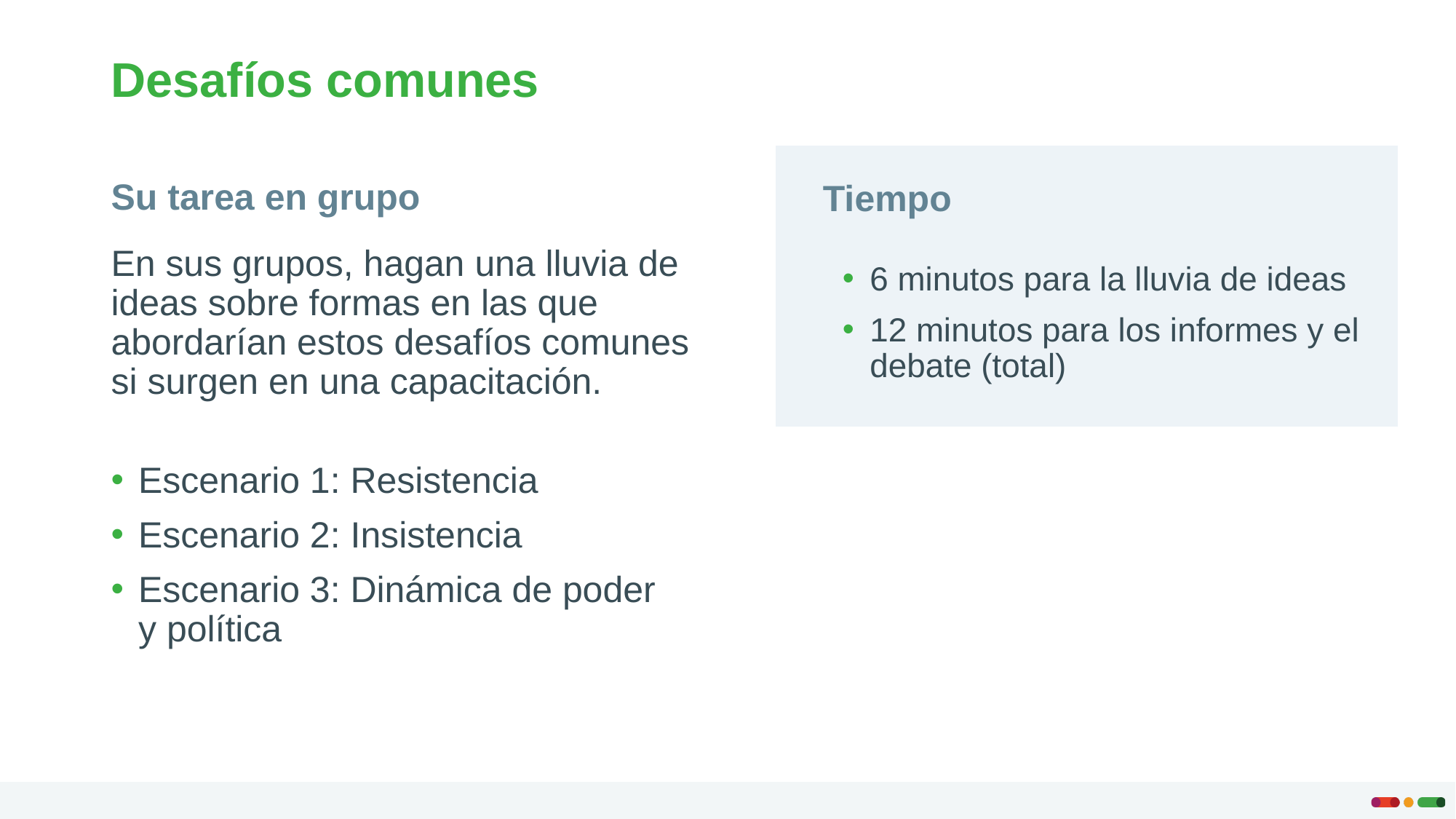

# Desafíos comunes
Su tarea en grupo
Tiempo

En sus grupos, hagan una lluvia de ideas sobre formas en las que abordarían estos desafíos comunes si surgen en una capacitación.

Escenario 1: Resistencia
Escenario 2: Insistencia
Escenario 3: Dinámica de poder
y política

6 minutos para la lluvia de ideas
12 minutos para los informes y el debate (total)